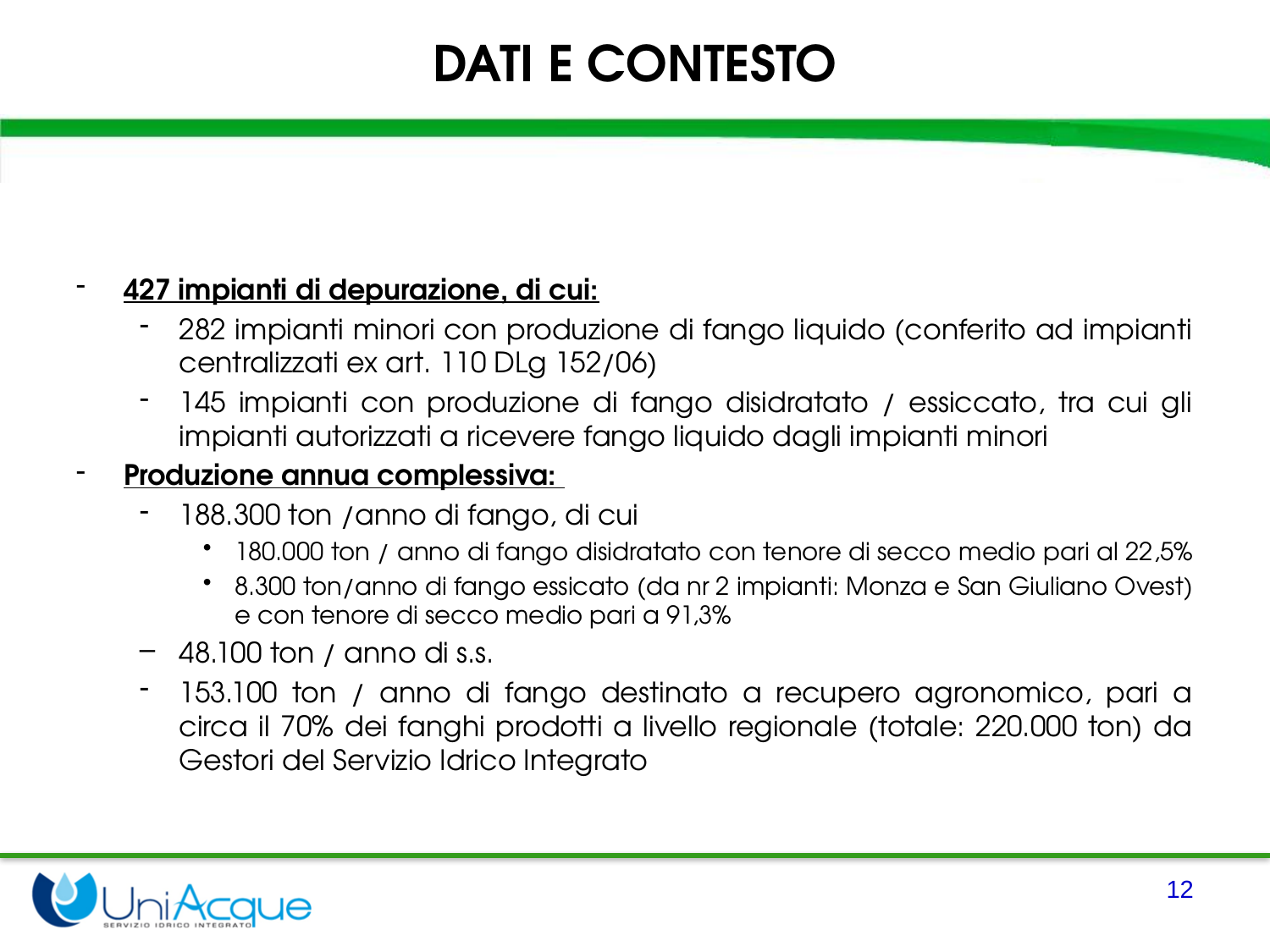

DATI E CONTESTO

427 impianti di depurazione, di cui:
282 impianti minori con produzione di fango liquido (conferito ad impianti centralizzati ex art. 110 DLg 152/06)
145 impianti con produzione di fango disidratato / essiccato, tra cui gli impianti autorizzati a ricevere fango liquido dagli impianti minori
Produzione annua complessiva:
188.300 ton /anno di fango, di cui
180.000 ton / anno di fango disidratato con tenore di secco medio pari al 22,5%
8.300 ton/anno di fango essicato (da nr 2 impianti: Monza e San Giuliano Ovest) e con tenore di secco medio pari a 91,3%
48.100 ton / anno di s.s.
153.100 ton / anno di fango destinato a recupero agronomico, pari a circa il 70% dei fanghi prodotti a livello regionale (totale: 220.000 ton) da Gestori del Servizio Idrico Integrato

12